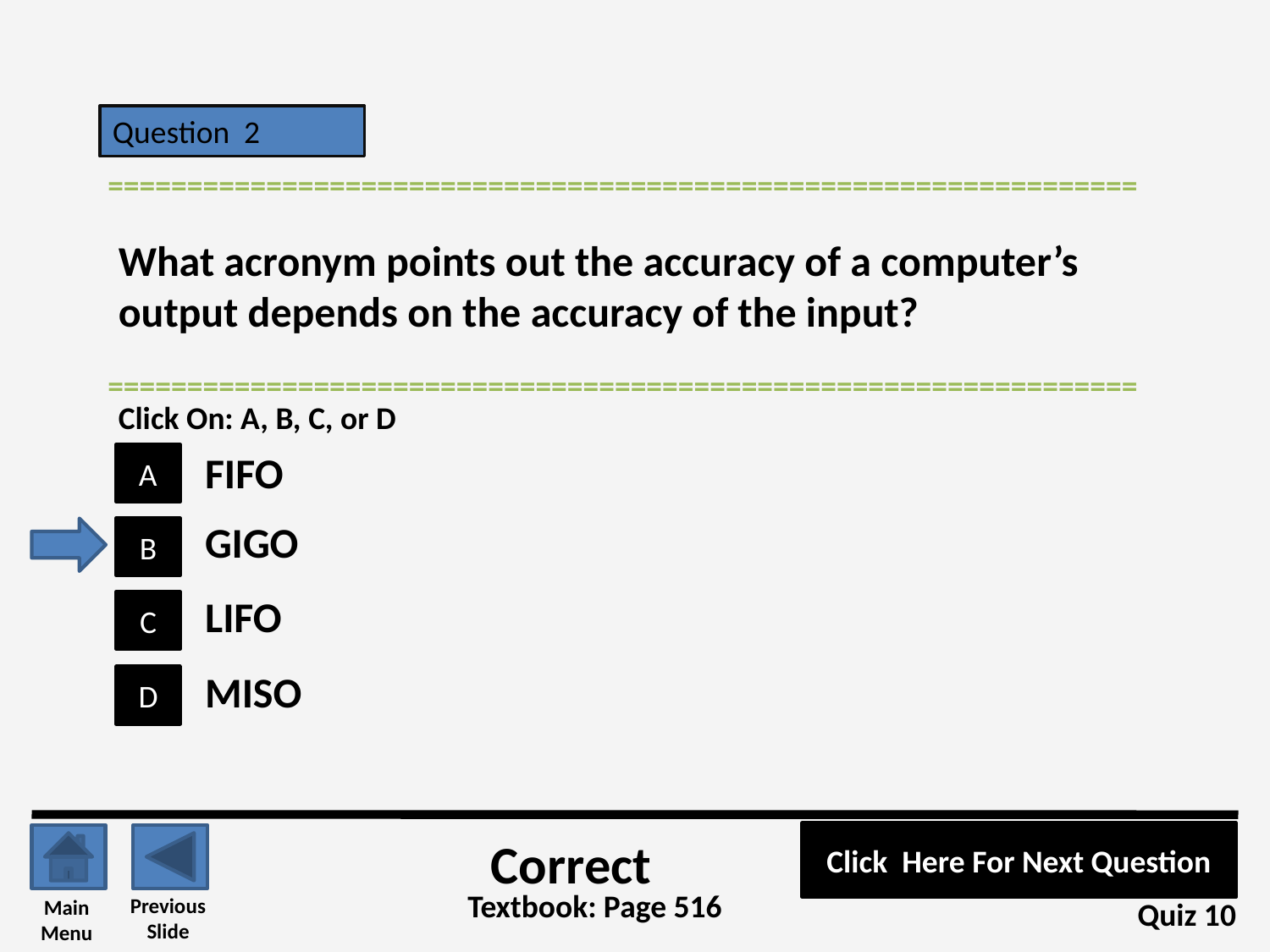

Question  2
=================================================================
What acronym points out the accuracy of a computer’s output depends on the accuracy of the input?
=================================================================
Click On: A, B, C, or D

FIFO
A

GIGO
B

LIFO
C
MISO
D
Click  Here For Next Question

Correct
Textbook: Page 516
Previous
Slide
Main
Menu
Quiz 10